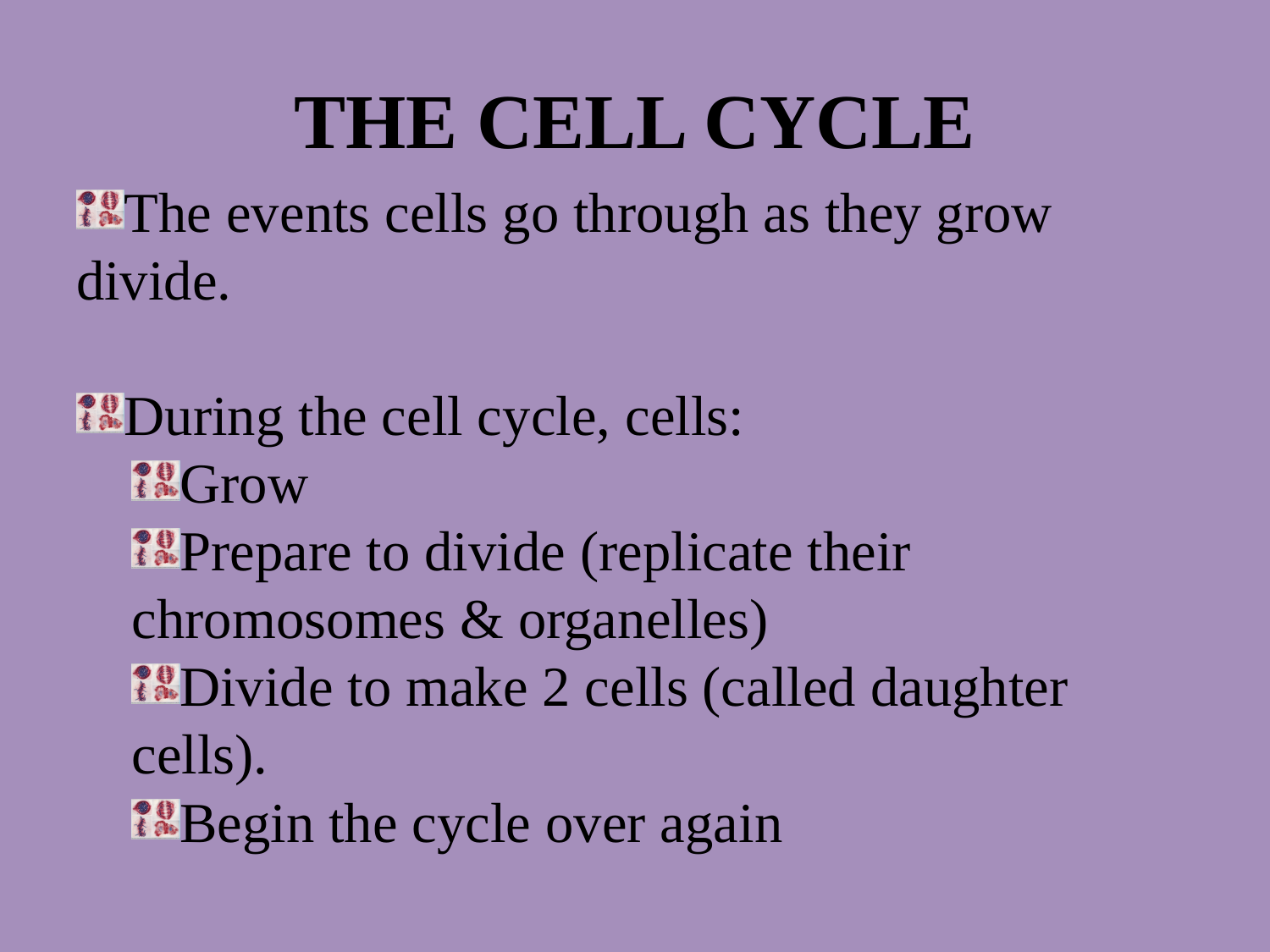

# THE CELL CYCLE
The events cells go through as they grow divide.

During the cell cycle, cells:
Grow
Prepare to divide (replicate their chromosomes & organelles)
Divide to make 2 cells (called daughter cells).
Begin the cycle over again